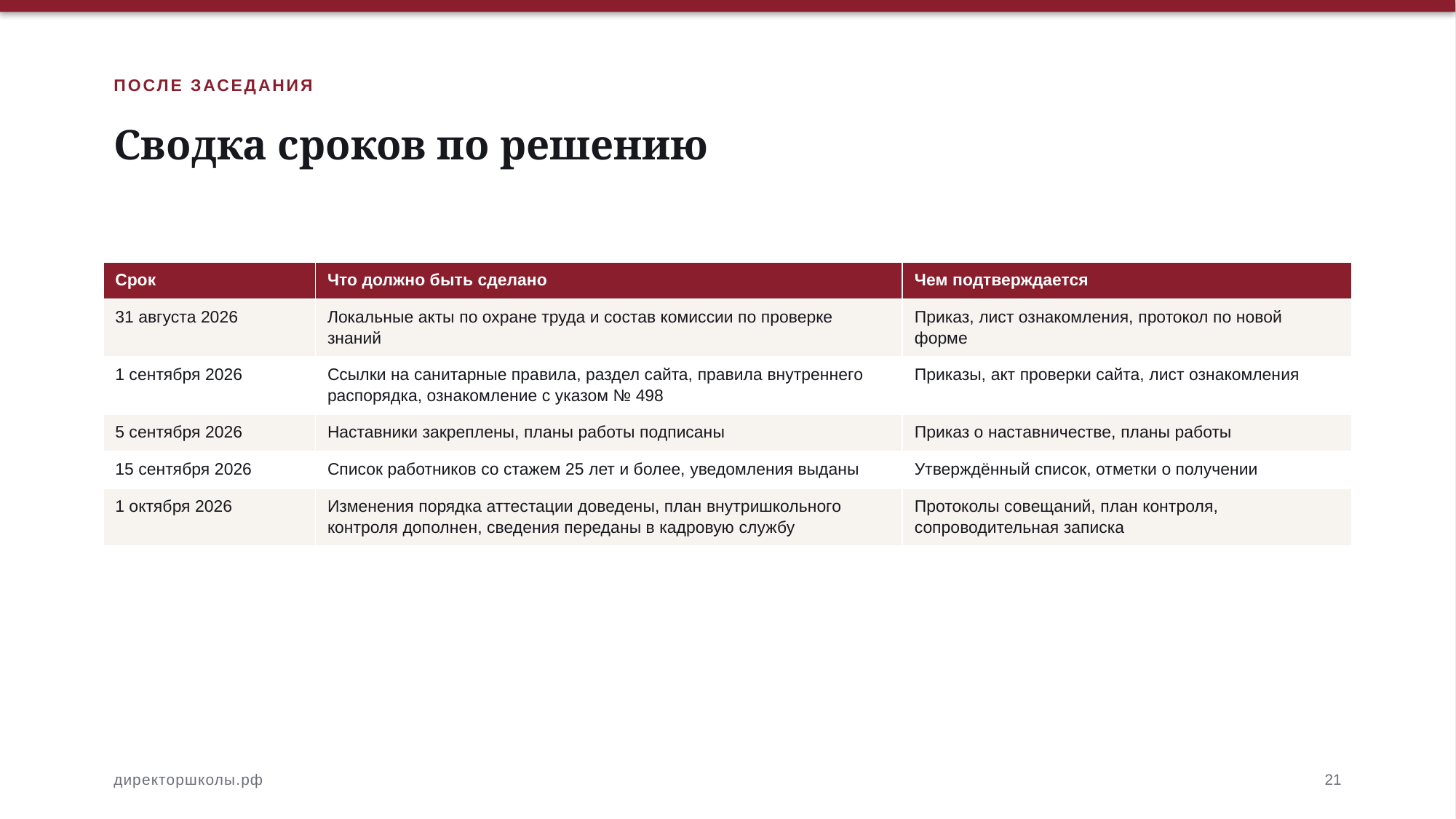

ПОСЛЕ ЗАСЕДАНИЯ
Сводка сроков по решению
| Срок | Что должно быть сделано | Чем подтверждается |
| --- | --- | --- |
| 31 августа 2026 | Локальные акты по охране труда и состав комиссии по проверке знаний | Приказ, лист ознакомления, протокол по новой форме |
| 1 сентября 2026 | Ссылки на санитарные правила, раздел сайта, правила внутреннего распорядка, ознакомление с указом № 498 | Приказы, акт проверки сайта, лист ознакомления |
| 5 сентября 2026 | Наставники закреплены, планы работы подписаны | Приказ о наставничестве, планы работы |
| 15 сентября 2026 | Список работников со стажем 25 лет и более, уведомления выданы | Утверждённый список, отметки о получении |
| 1 октября 2026 | Изменения порядка аттестации доведены, план внутришкольного контроля дополнен, сведения переданы в кадровую службу | Протоколы совещаний, план контроля, сопроводительная записка |
директоршколы.рф
21